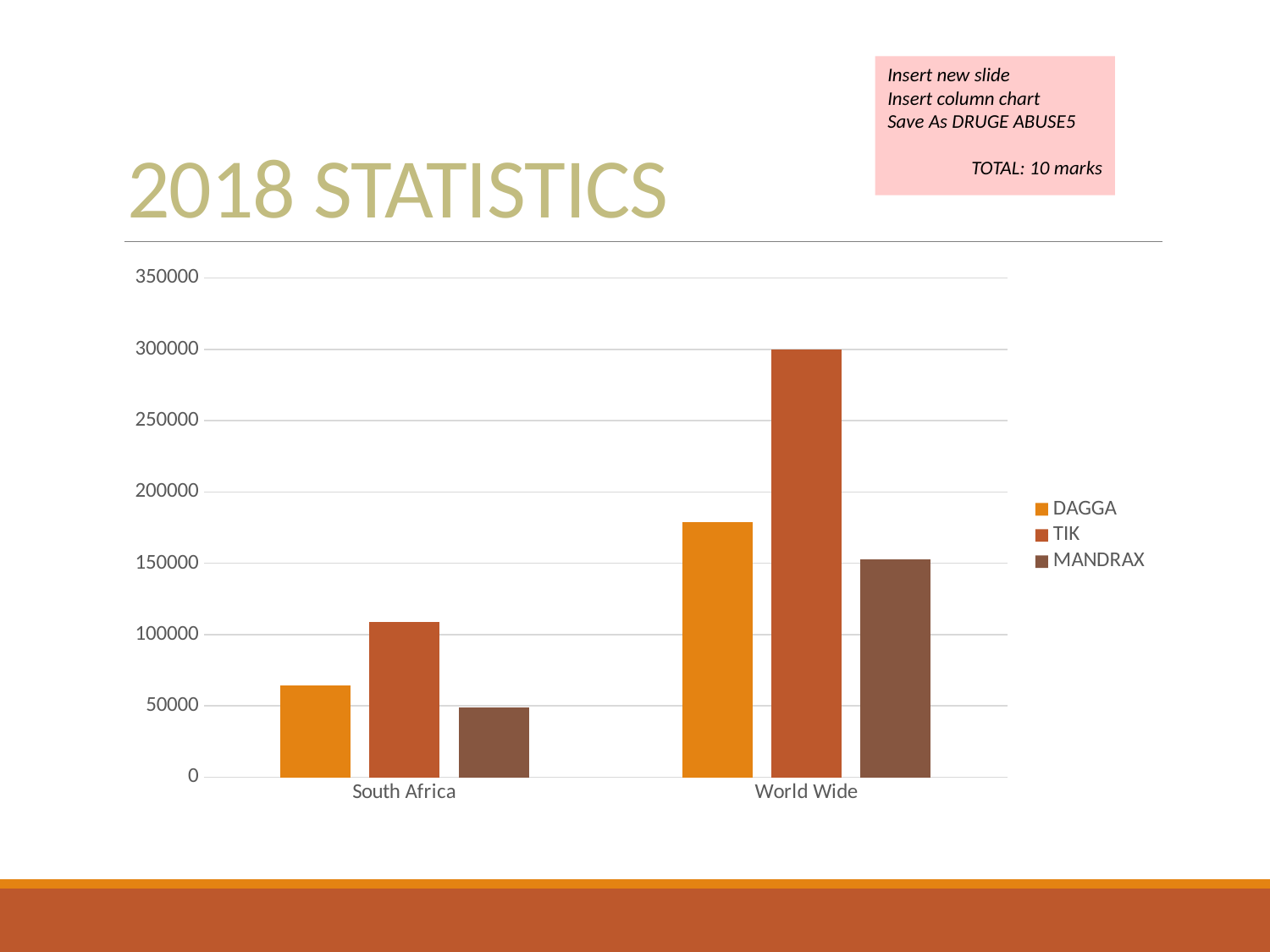

# 2018 STATISTICS
Insert new slide
Insert column chart
Save As DRUGE ABUSE5

TOTAL: 10 marks

### Chart

| Category | DAGGA | TIK | MANDRAX |
|---|---|---|---|
| South Africa | 64352.0 | 108693.0 | 48962.0 |
| World Wide | 178621.0 | 300156.0 | 152789.0 |